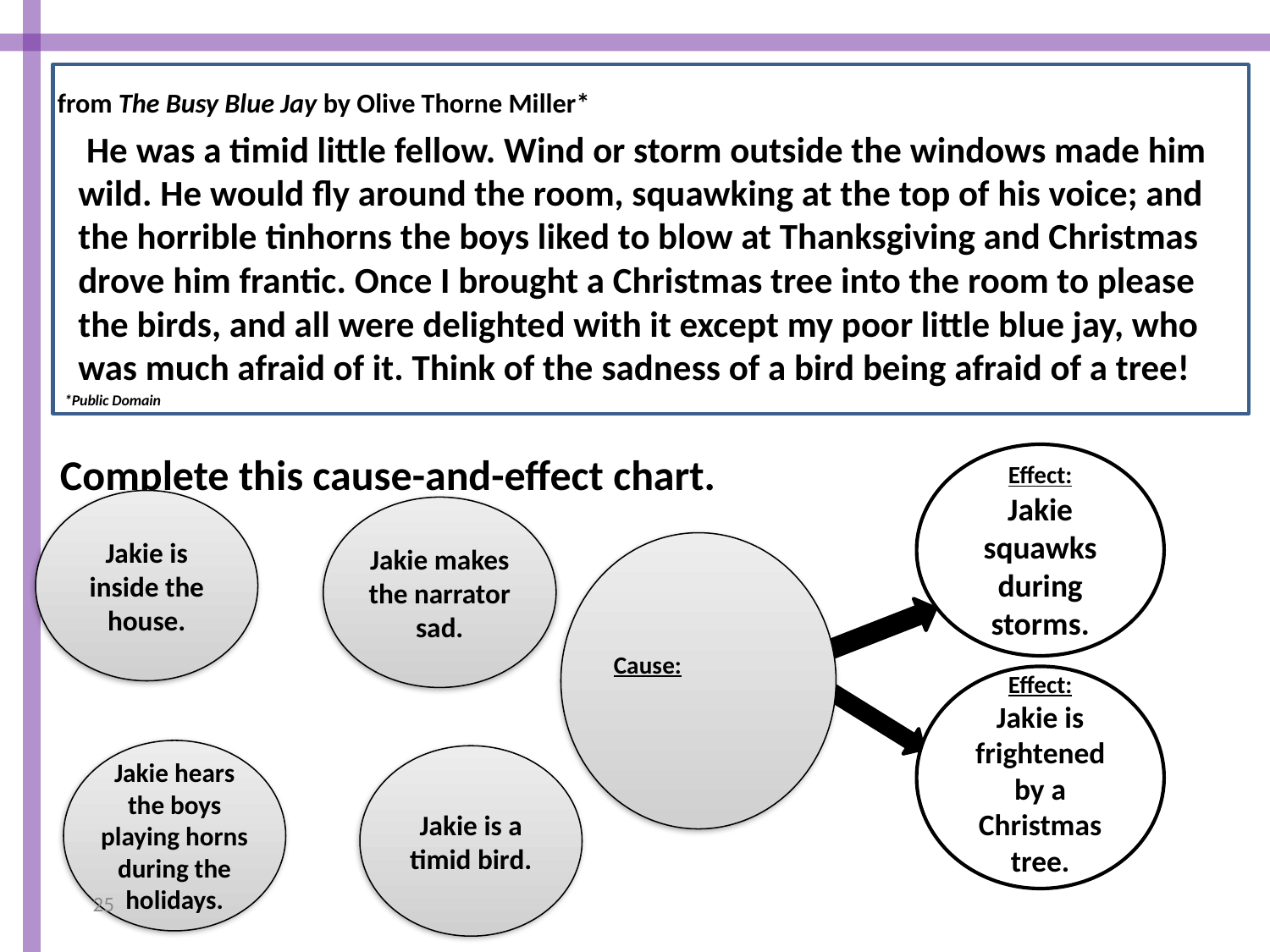

from The Busy Blue Jay by Olive Thorne Miller*
	 He was a timid little fellow. Wind or storm outside the windows made him wild. He would fly around the room, squawking at the top of his voice; and the horrible tinhorns the boys liked to blow at Thanksgiving and Christmas drove him frantic. Once I brought a Christmas tree into the room to please the birds, and all were delighted with it except my poor little blue jay, who was much afraid of it. Think of the sadness of a bird being afraid of a tree!
         *Public Domain

Complete this cause-and-effect chart.

Effect:
Jakie squawks during storms.
Jakie is inside the house.
Jakie makes the narrator sad.
Cause:

Effect:
Jakie is frightened by a Christmas tree.

Jakie hears the boys playing horns during the holidays.
Jakie is a timid bird.
25